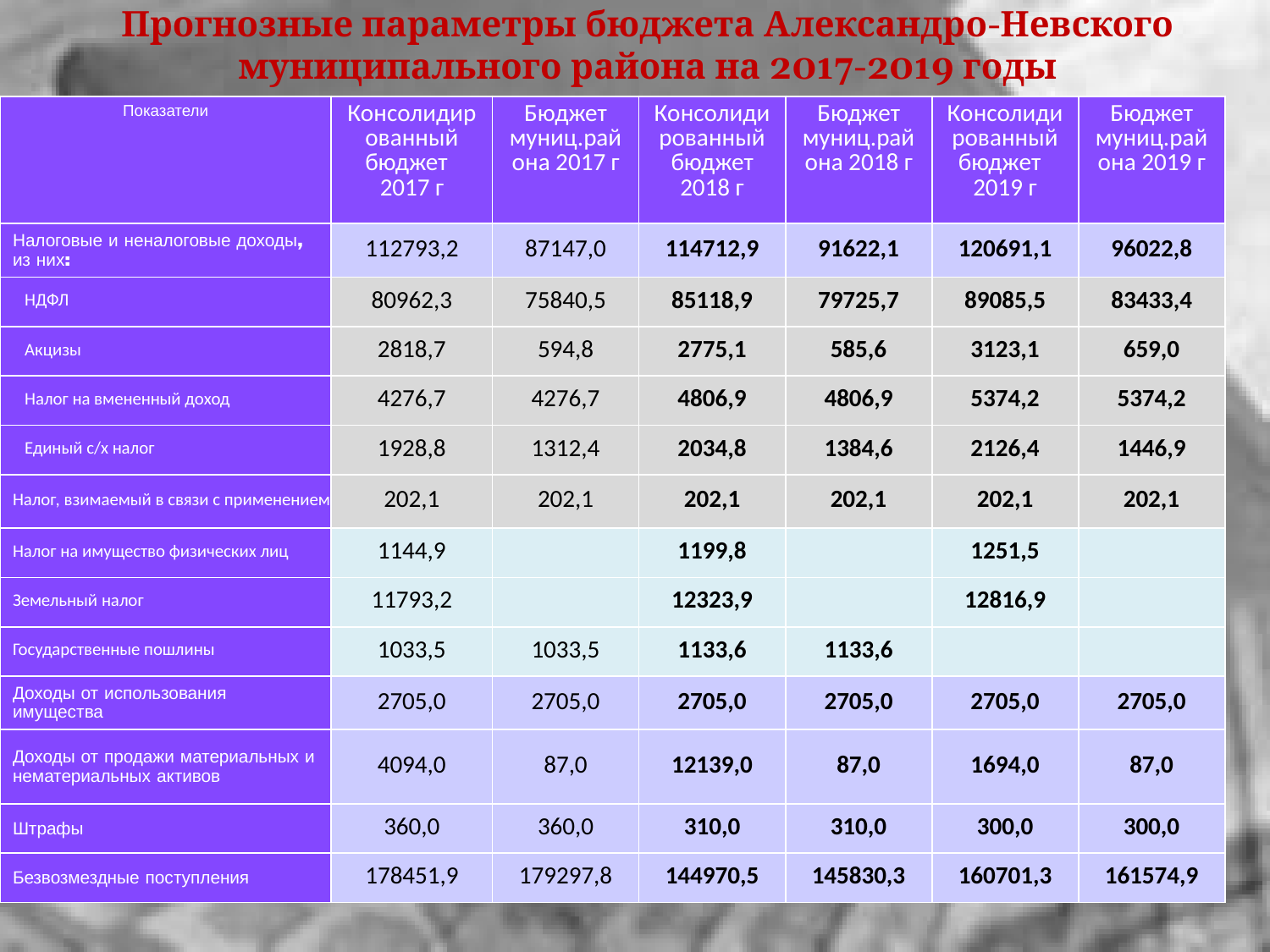

# Прогнозные параметры бюджета Александро-Невского муниципального района на 2017-2019 годы
| Показатели | Консолидированный бюджет 2017 г | Бюджет муниц.района 2017 г | Консолидированный бюджет 2018 г | Бюджет муниц.района 2018 г | Консолидированный бюджет 2019 г | Бюджет муниц.района 2019 г |
| --- | --- | --- | --- | --- | --- | --- |
| Налоговые и неналоговые доходы, из них: | 112793,2 | 87147,0 | 114712,9 | 91622,1 | 120691,1 | 96022,8 |
| НДФЛ | 80962,3 | 75840,5 | 85118,9 | 79725,7 | 89085,5 | 83433,4 |
| Акцизы | 2818,7 | 594,8 | 2775,1 | 585,6 | 3123,1 | 659,0 |
| Налог на вмененный доход | 4276,7 | 4276,7 | 4806,9 | 4806,9 | 5374,2 | 5374,2 |
| Единый с/х налог | 1928,8 | 1312,4 | 2034,8 | 1384,6 | 2126,4 | 1446,9 |
| Налог, взимаемый в связи с применением | 202,1 | 202,1 | 202,1 | 202,1 | 202,1 | 202,1 |
| Налог на имущество физических лиц | 1144,9 |  | 1199,8 |  | 1251,5 |  |
| Земельный налог | 11793,2 |  | 12323,9 |  | 12816,9 |  |
| Государственные пошлины | 1033,5 | 1033,5 | 1133,6 | 1133,6 |  |  |
| Доходы от использования имущества | 2705,0 | 2705,0 | 2705,0 | 2705,0 | 2705,0 | 2705,0 |
| Доходы от продажи материальных и нематериальных активов | 4094,0 | 87,0 | 12139,0 | 87,0 | 1694,0 | 87,0 |
| Штрафы | 360,0 | 360,0 | 310,0 | 310,0 | 300,0 | 300,0 |
| Безвозмездные поступления | 178451,9 | 179297,8 | 144970,5 | 145830,3 | 160701,3 | 161574,9 |